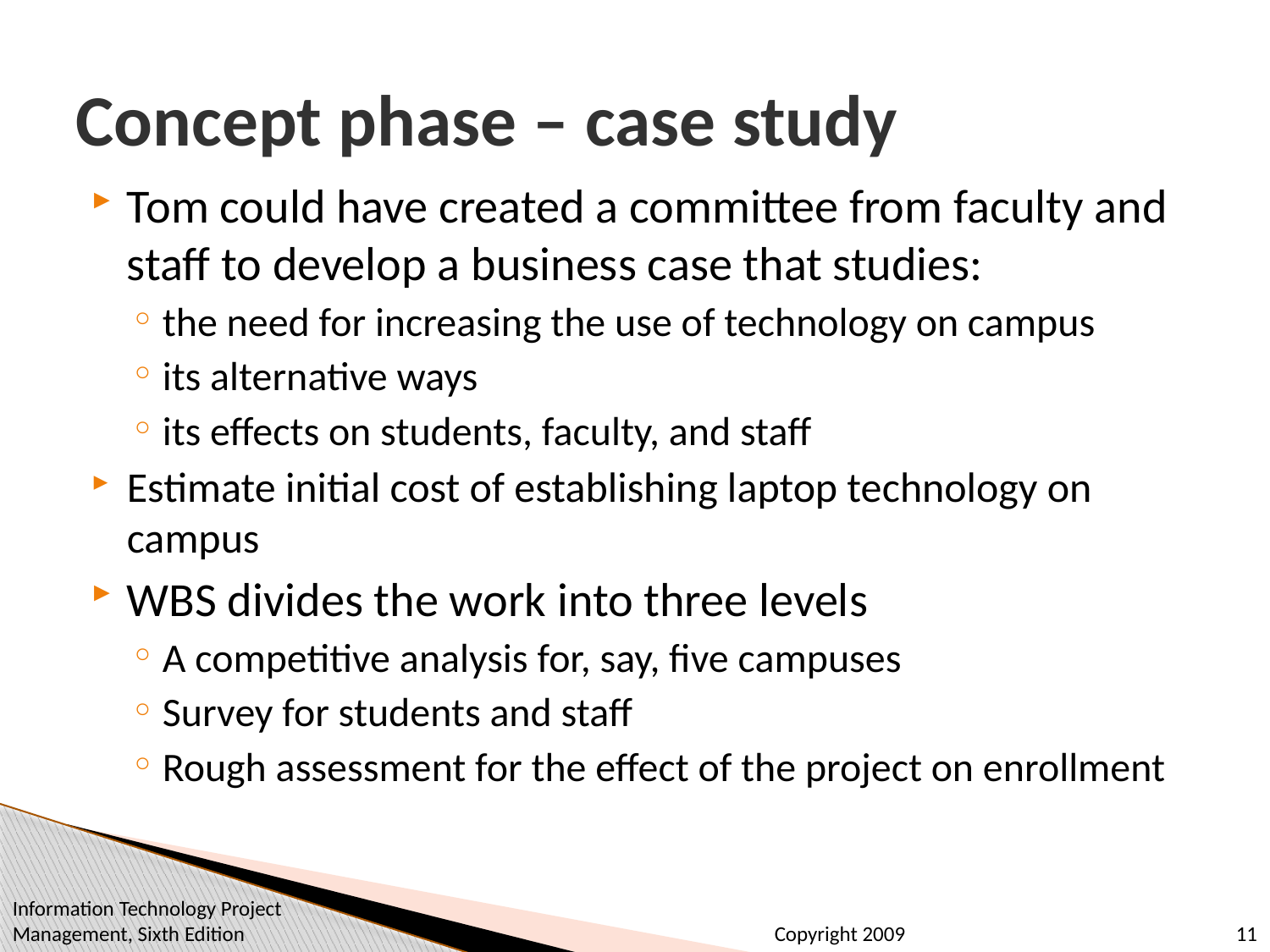

# Concept phase – case study
Tom could have created a committee from faculty and staff to develop a business case that studies:
the need for increasing the use of technology on campus
its alternative ways
its effects on students, faculty, and staff
Estimate initial cost of establishing laptop technology on campus
WBS divides the work into three levels
A competitive analysis for, say, five campuses
Survey for students and staff
Rough assessment for the effect of the project on enrollment
Information Technology Project Management, Sixth Edition
11